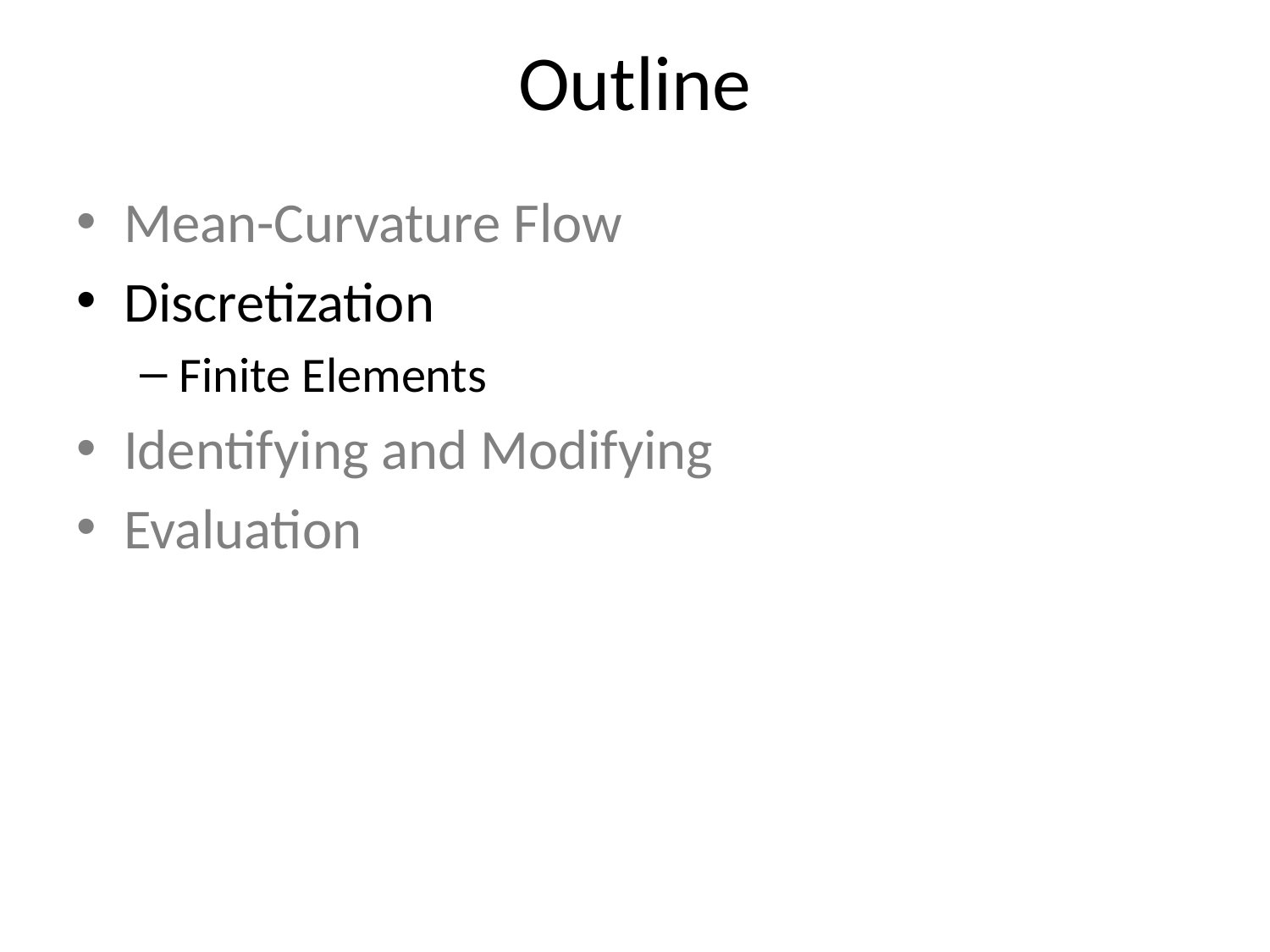

# Outline
Mean-Curvature Flow
Discretization
Finite Elements
Identifying and Modifying
Evaluation